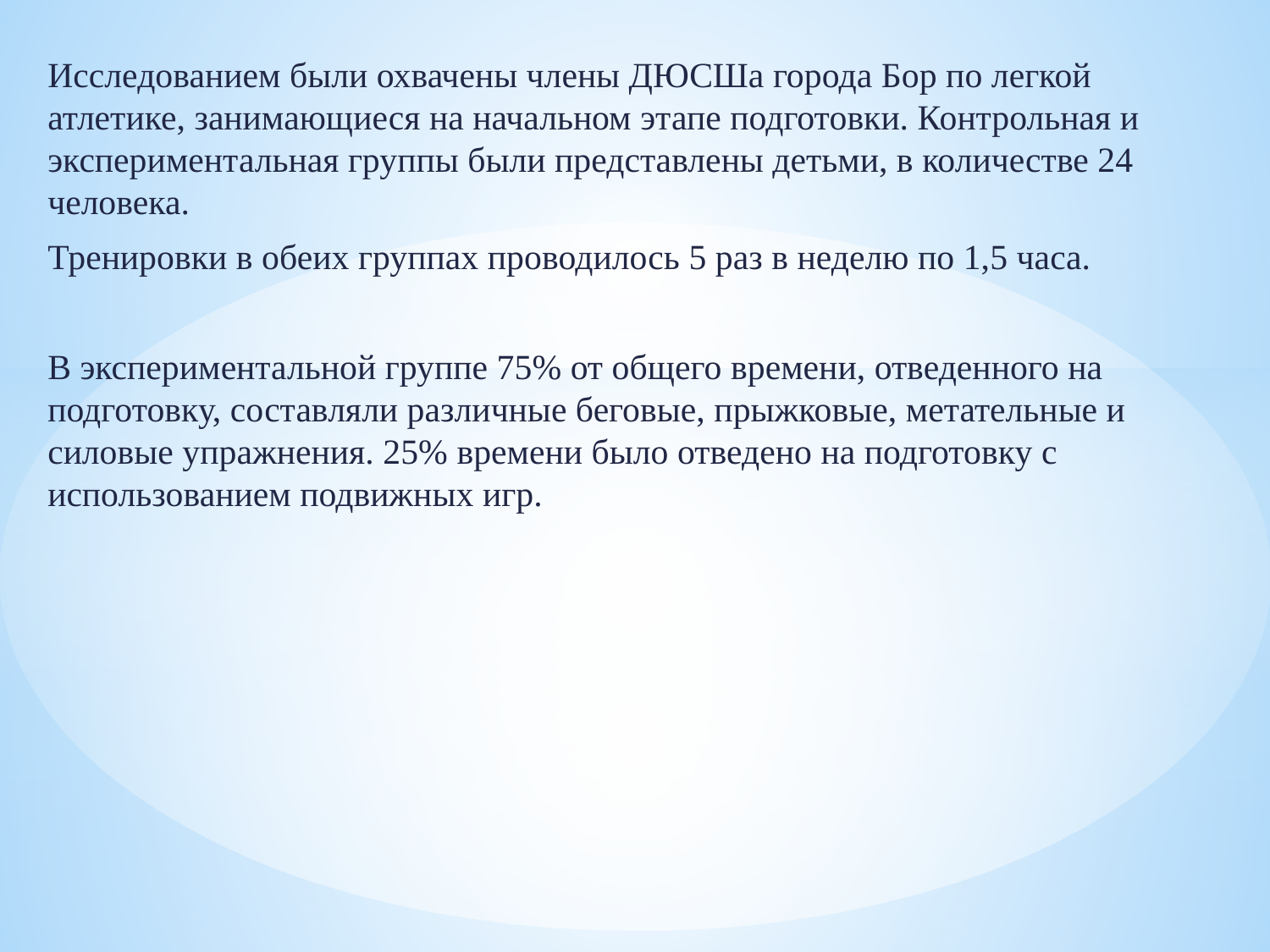

Исследованием были охвачены члены ДЮСШа города Бор по легкой атлетике, занимающиеся на начальном этапе подготовки. Контрольная и экспериментальная группы были представлены детьми, в количестве 24 человека.
Тренировки в обеих группах проводилось 5 раз в неделю по 1,5 часа.

В экспериментальной группе 75% от общего времени, отведенного на подготовку, составляли различные беговые, прыжковые, метательные и силовые упражнения. 25% времени было отведено на подготовку с использованием подвижных игр.